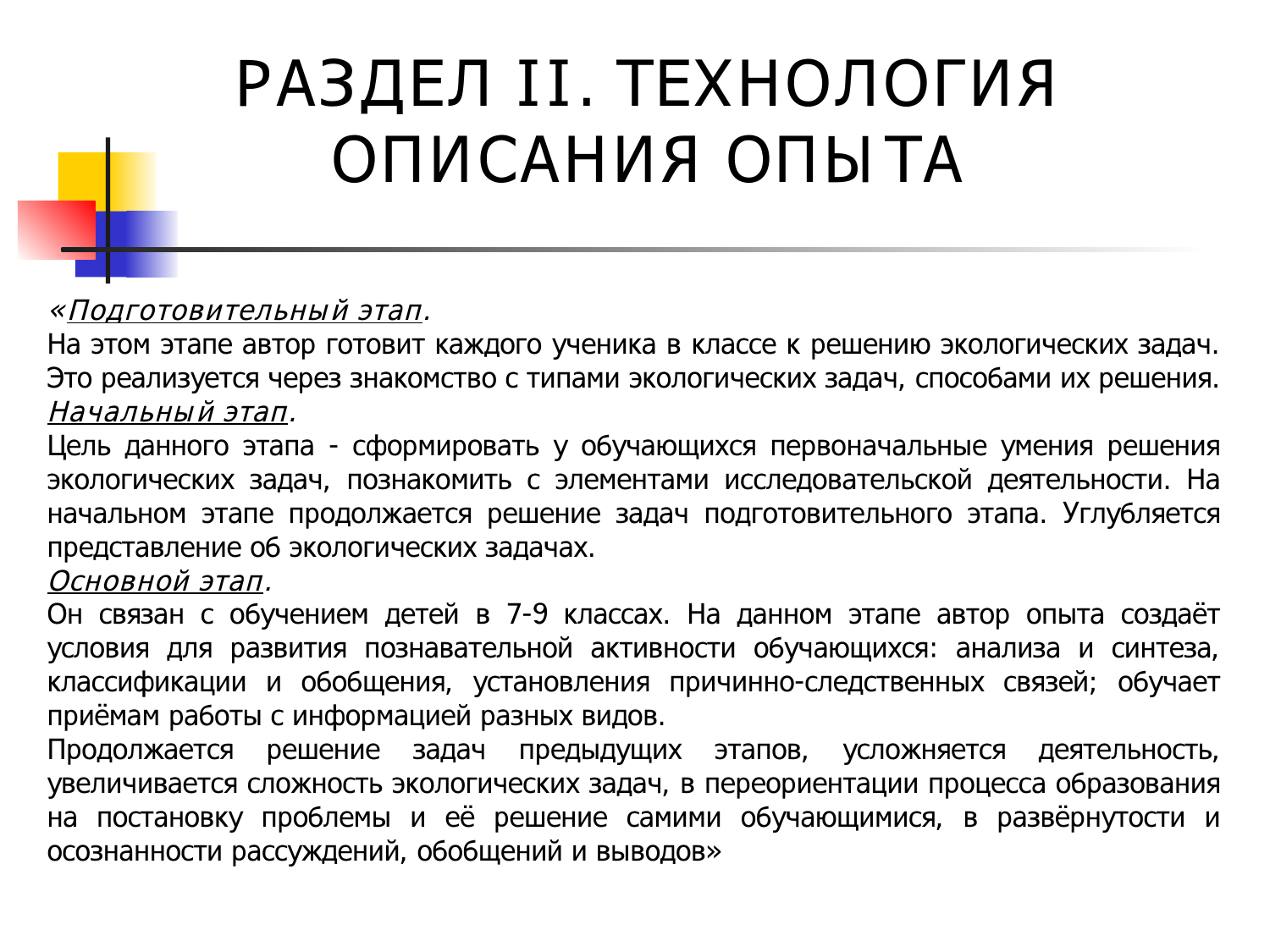

РАЗДЕЛ II. ТЕХНОЛОГИЯ ОПИСАНИЯ ОПЫТА
«Подготовительный этап.
На этом этапе автор готовит каждого ученика в классе к решению экологических задач. Это реализуется через знакомство с типами экологических задач, способами их решения.
Начальный этап.
Цель данного этапа - сформировать у обучающихся первоначальные умения решения экологических задач, познакомить с элементами исследовательской деятельности. На начальном этапе продолжается решение задач подготовительного этапа. Углубляется представление об экологических задачах.
Основной этап.
Он связан с обучением детей в 7-9 классах. На данном этапе автор опыта создаёт условия для развития познавательной активности обучающихся: анализа и синтеза, классификации и обобщения, установления причинно-следственных связей; обучает приёмам работы с информацией разных видов.
Продолжается решение задач предыдущих этапов, усложняется деятельность, увеличивается сложность экологических задач, в переориентации процесса образования на постановку проблемы и её решение самими обучающимися, в развёрнутости и осознанности рассуждений, обобщений и выводов»